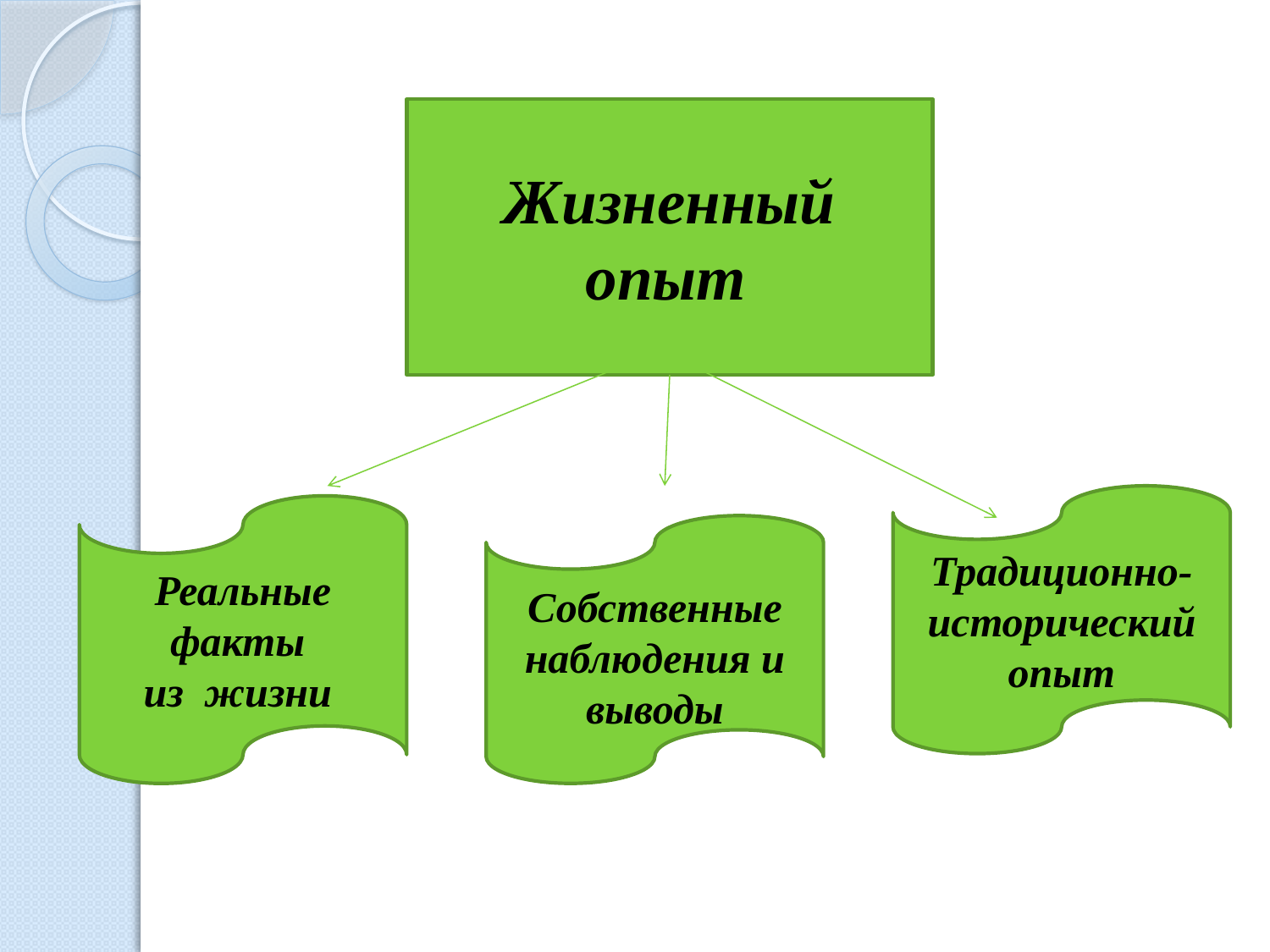

#
Жизненный
опыт
Традиционно- исторический опыт
Реальные факты
из  жизни

Собственные наблюдения и выводы